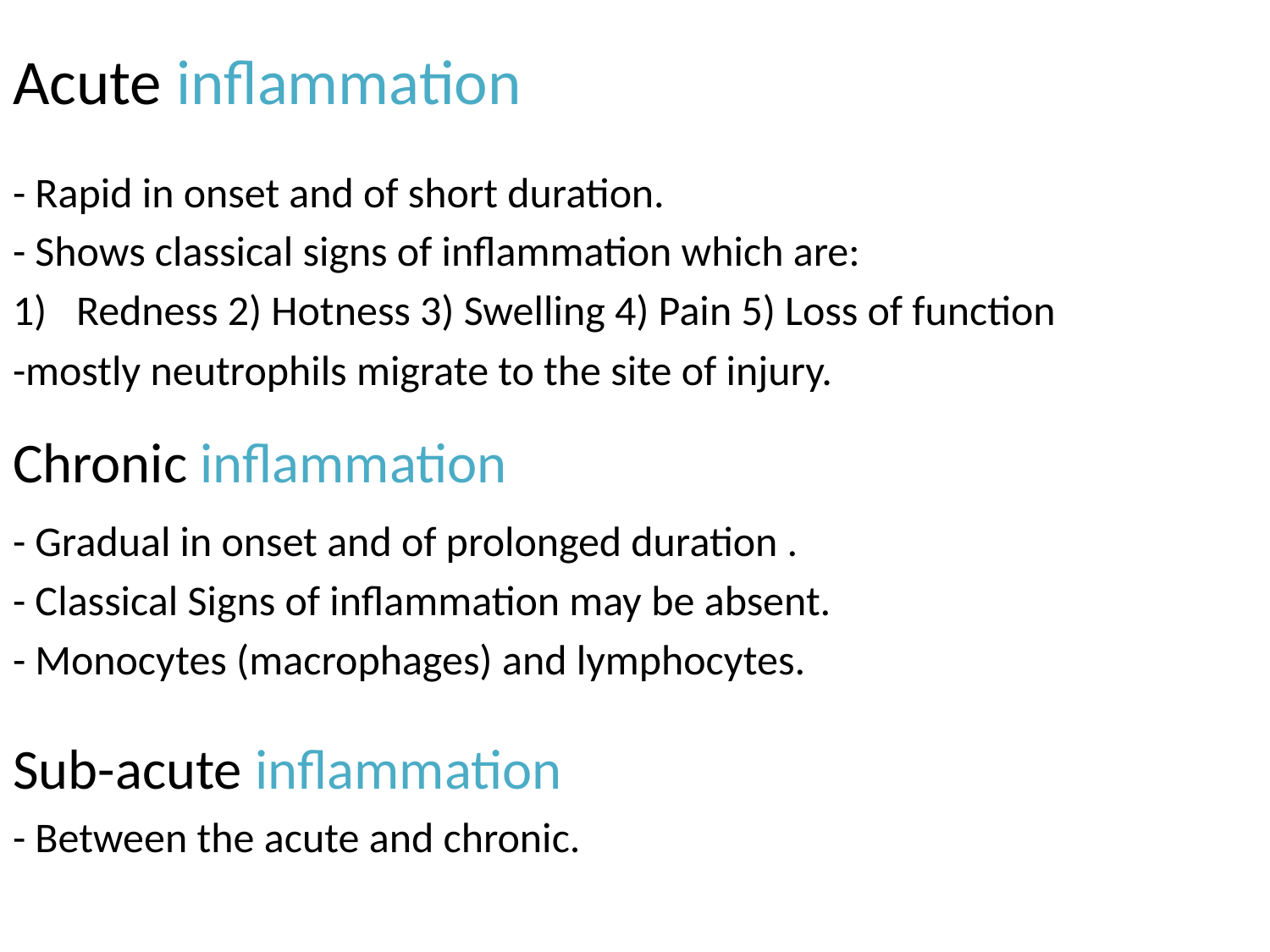

# Acute inflammation
- Rapid in onset and of short duration.
- Shows classical signs of inflammation which are:
Redness 2) Hotness 3) Swelling 4) Pain 5) Loss of function
-mostly neutrophils migrate to the site of injury.

Chronic inflammation
- Gradual in onset and of prolonged duration .
- Classical Signs of inflammation may be absent.
- Monocytes (macrophages) and lymphocytes.
Sub-acute inflammation
- Between the acute and chronic.